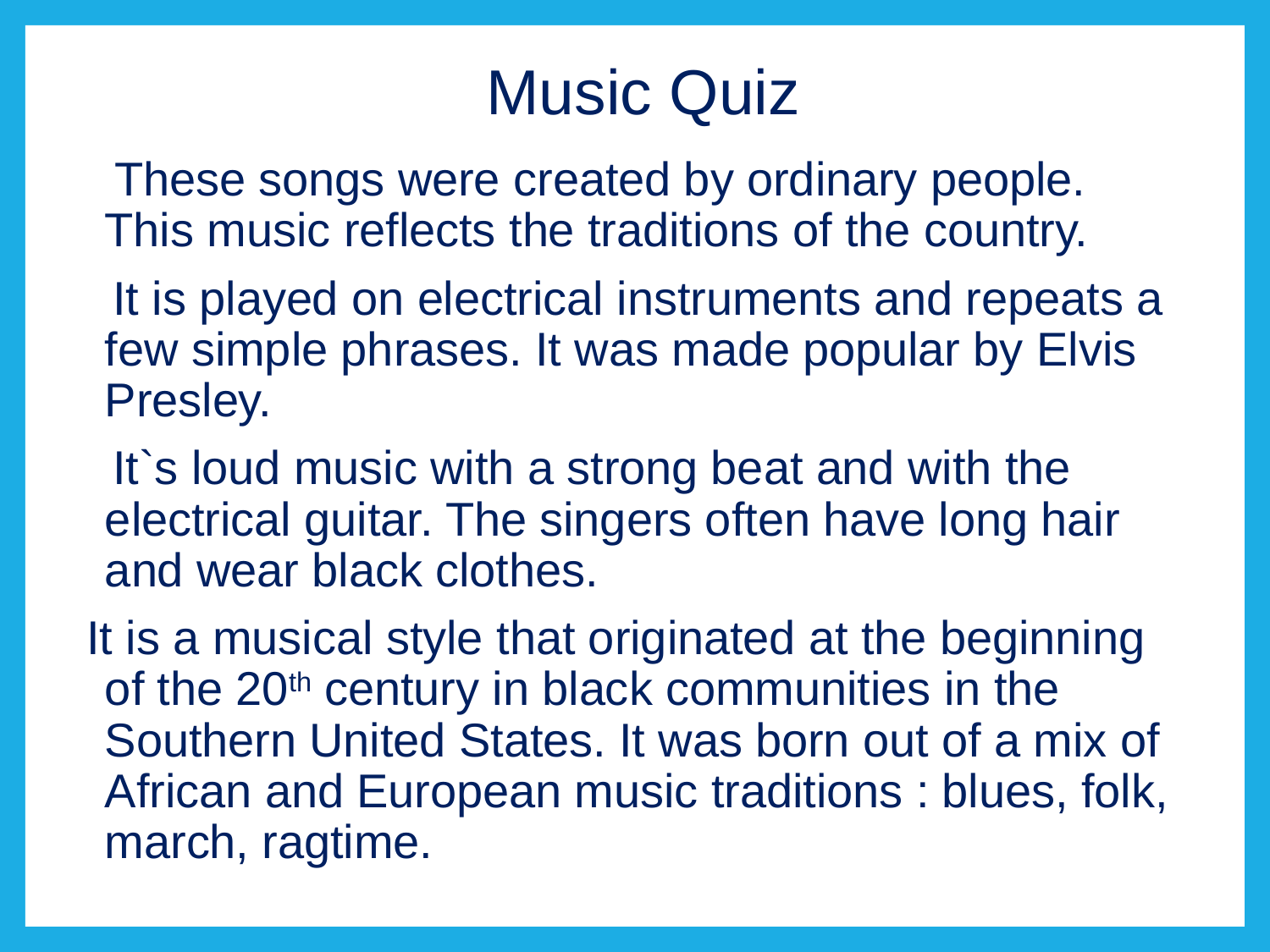

# Music Quiz
   These songs were created by ordinary people. This music reflects the traditions of the country.
  It is played on electrical instruments and repeats a few simple phrases. It was made popular by Elvis Presley.
  It`s loud music with a strong beat and with the electrical guitar. The singers often have long hair and wear black clothes.
It is a musical style that originated at the beginning of the 20th century in black communities in the Southern United States. It was born out of a mix of African and European music traditions : blues, folk, march, ragtime.